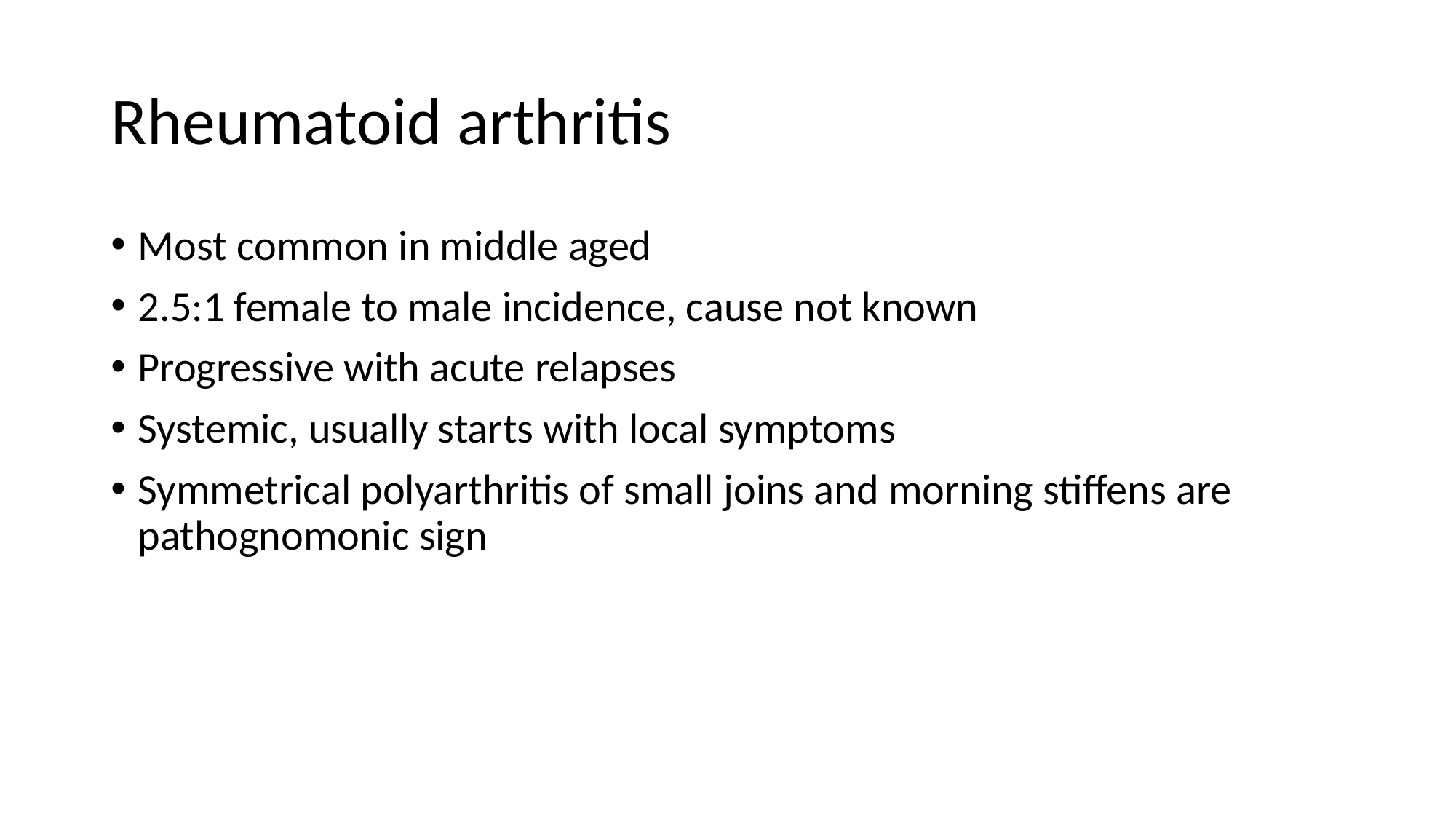

# Rheumatoid arthritis
Most common in middle aged
2.5:1 female to male incidence, cause not known
Progressive with acute relapses
Systemic, usually starts with local symptoms
Symmetrical polyarthritis of small joins and morning stiffens are pathognomonic sign